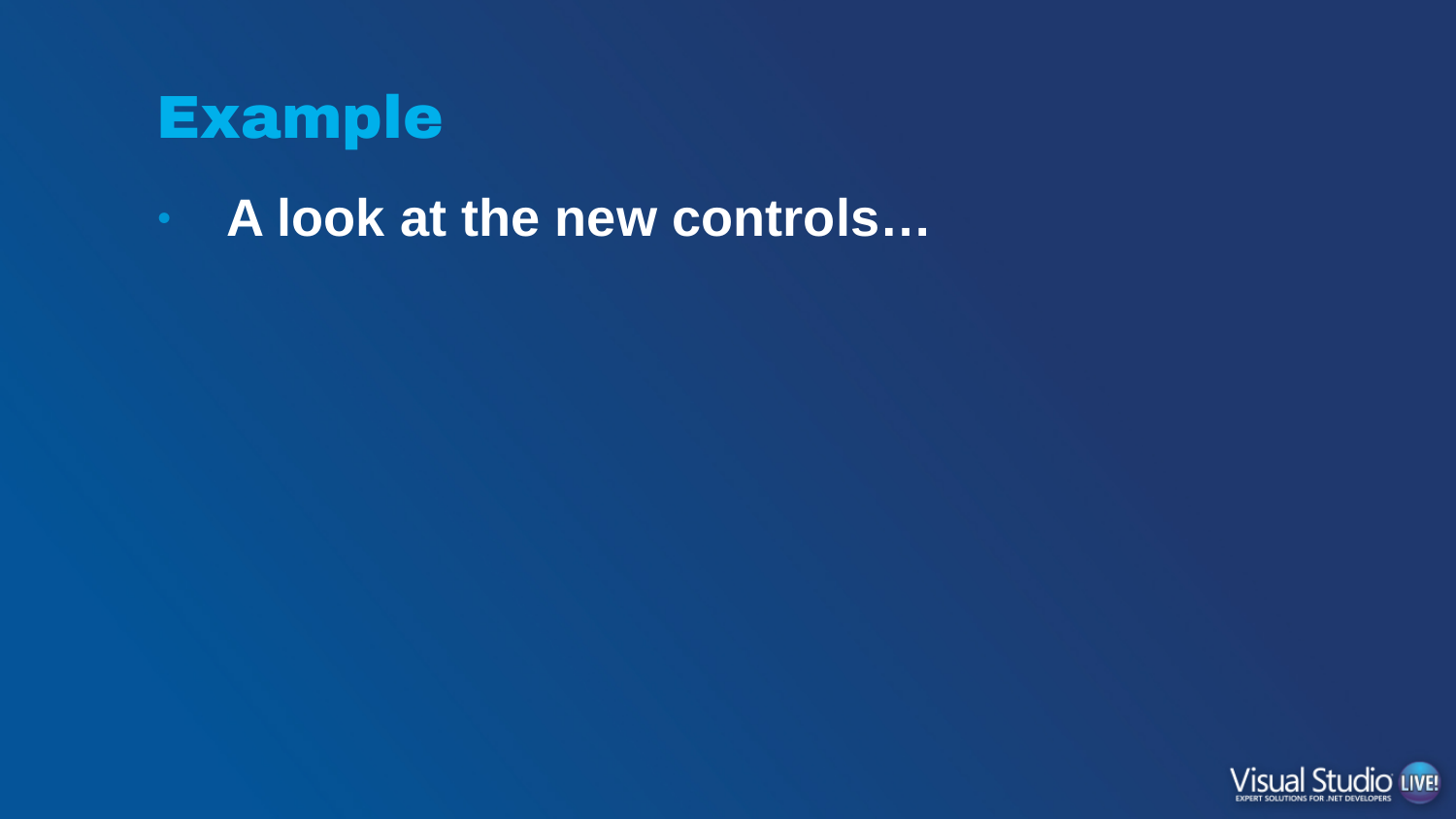

# Example
A look at the new controls…